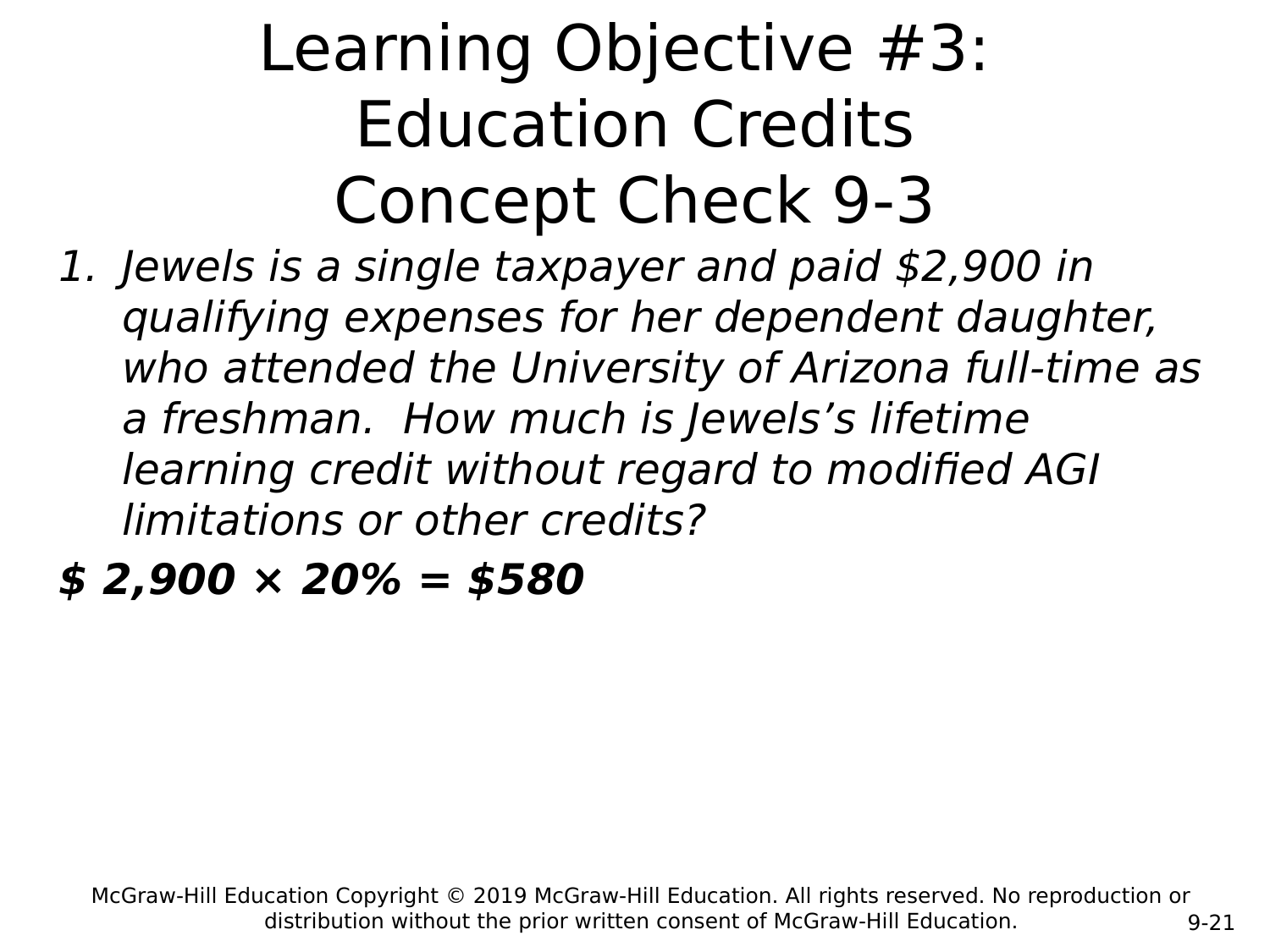

# Learning Objective #3: Education Credits Concept Check 9-3
Jewels is a single taxpayer and paid $2,900 in qualifying expenses for her dependent daughter, who attended the University of Arizona full-time as a freshman.  How much is Jewels’s lifetime learning credit without regard to modified AGI limitations or other credits?
$ 2,900 × 20% = $580
McGraw-Hill Education Copyright © 2019 McGraw-Hill Education. All rights reserved. No reproduction or distribution without the prior written consent of McGraw-Hill Education.
9-21